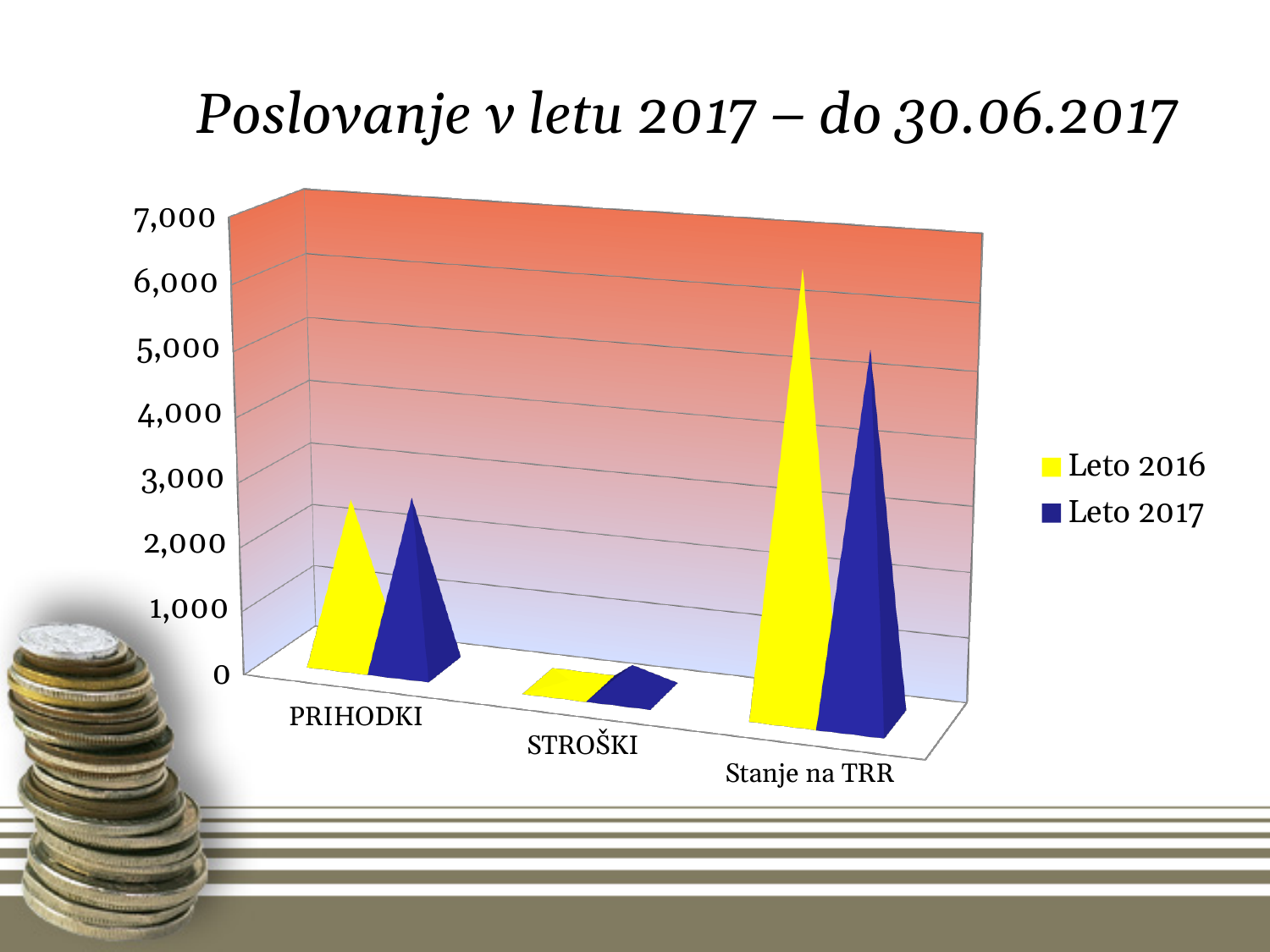

# Poslovanje v letu 2017 – do 30.06.2017

[unsupported chart]